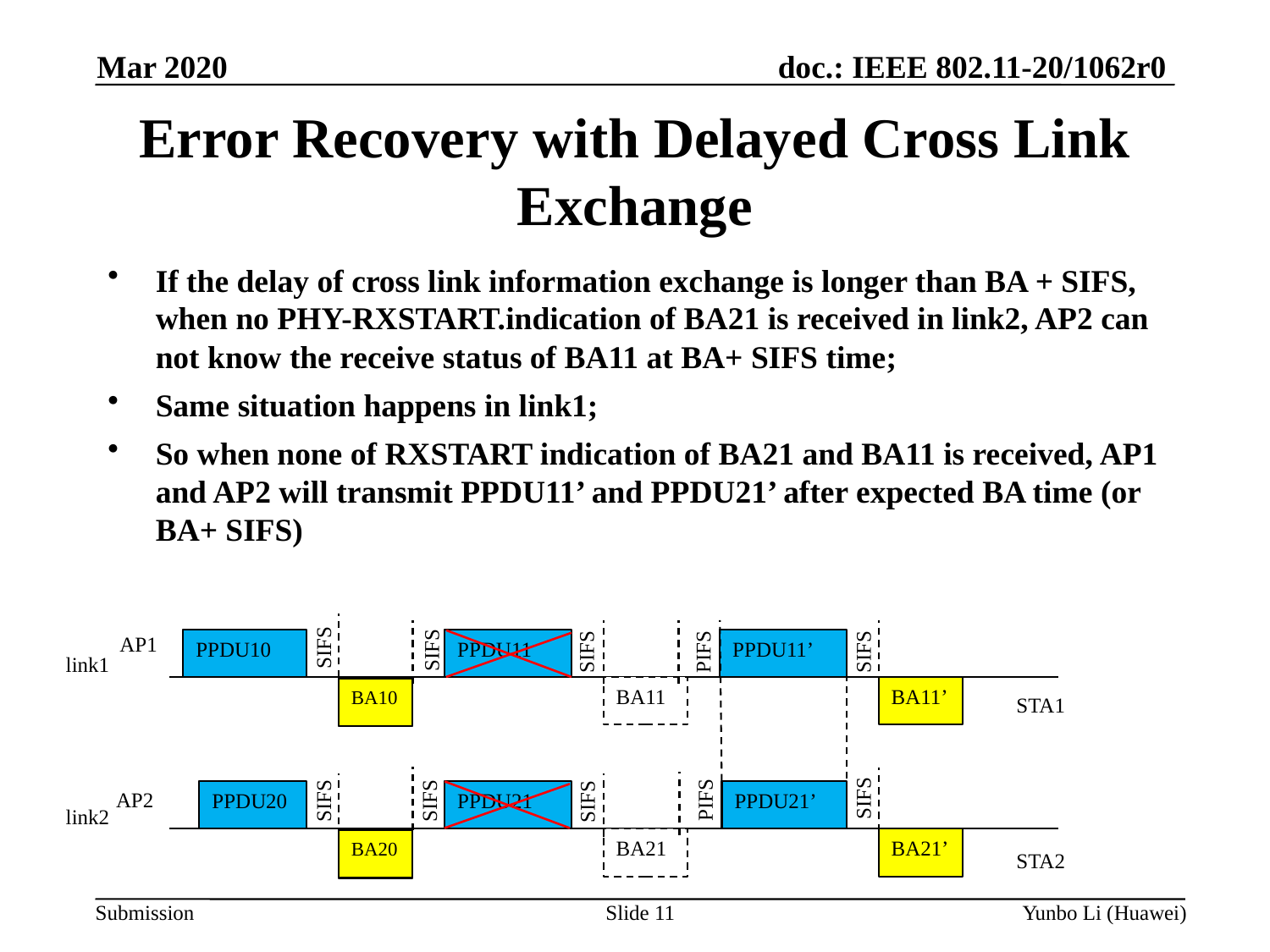

Mar 2020
Error Recovery with Delayed Cross Link Exchange
If the delay of cross link information exchange is longer than BA + SIFS, when no PHY-RXSTART.indication of BA21 is received in link2, AP2 can not know the receive status of BA11 at BA+ SIFS time;
Same situation happens in link1;
So when none of RXSTART indication of BA21 and BA11 is received, AP1 and AP2 will transmit PPDU11’ and PPDU21’ after expected BA time (or BA+ SIFS)

AP1
SIFS
PPDU11
PPDU11’
PPDU10
SIFS
SIFS
PIFS
SIFS
link1
BA11
BA11’
CTS
BA10
STA1
SIFS
AP2
PIFS
PPDU21
PPDU21’
PPDU20
SIFS
SIFS
SIFS
link2
BA21
BA21’
CTS
BA20
STA2
Slide 11
Yunbo Li (Huawei)